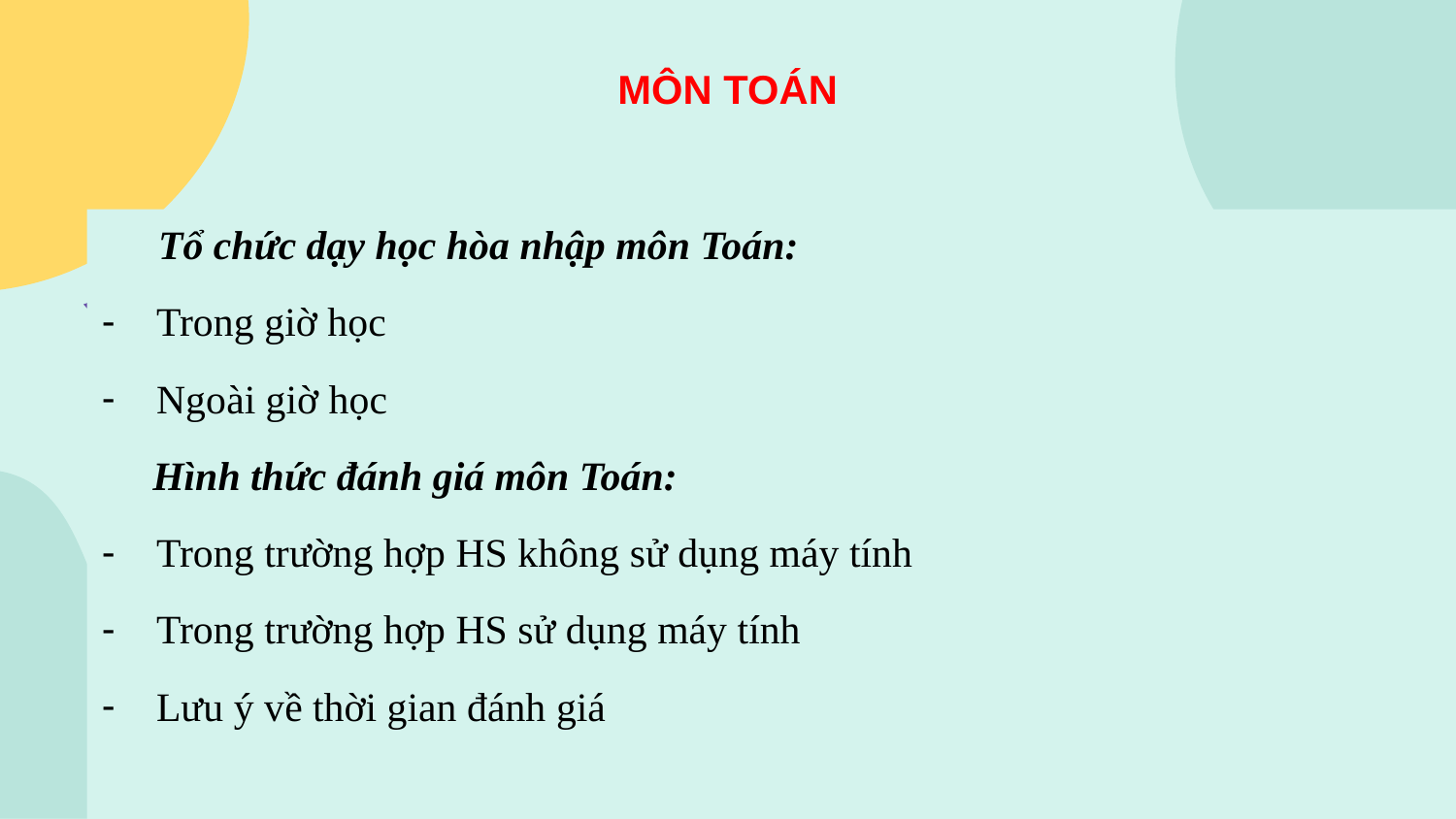

MÔN TOÁN
Tổ chức dạy học hòa nhập môn Toán:
Trong giờ học
Ngoài giờ học
     Hình thức đánh giá môn Toán:
Trong trường hợp HS không sử dụng máy tính
Trong trường hợp HS sử dụng máy tính
Lưu ý về thời gian đánh giá